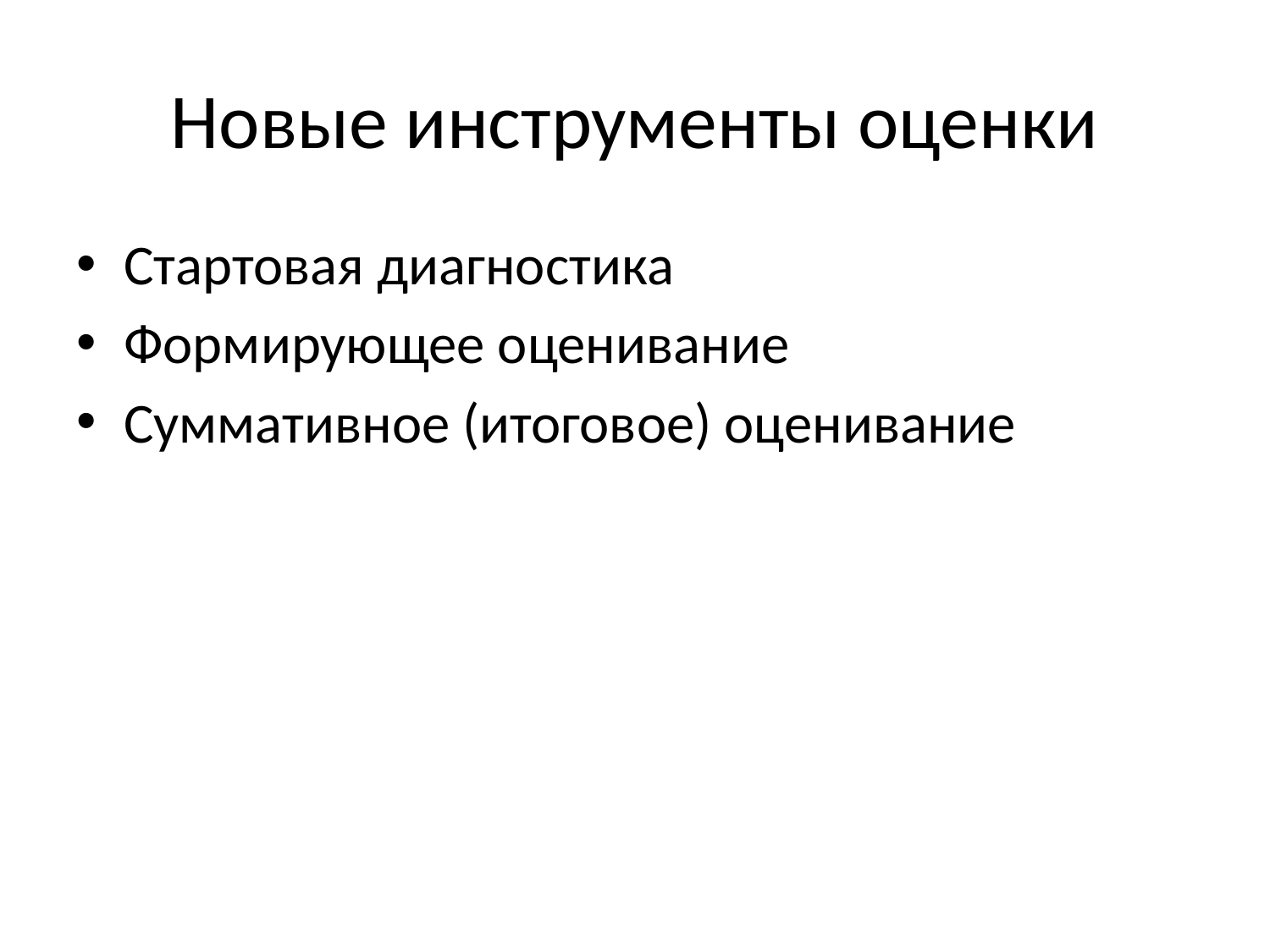

# Новые инструменты оценки
Стартовая диагностика
Формирующее оценивание
Суммативное (итоговое) оценивание